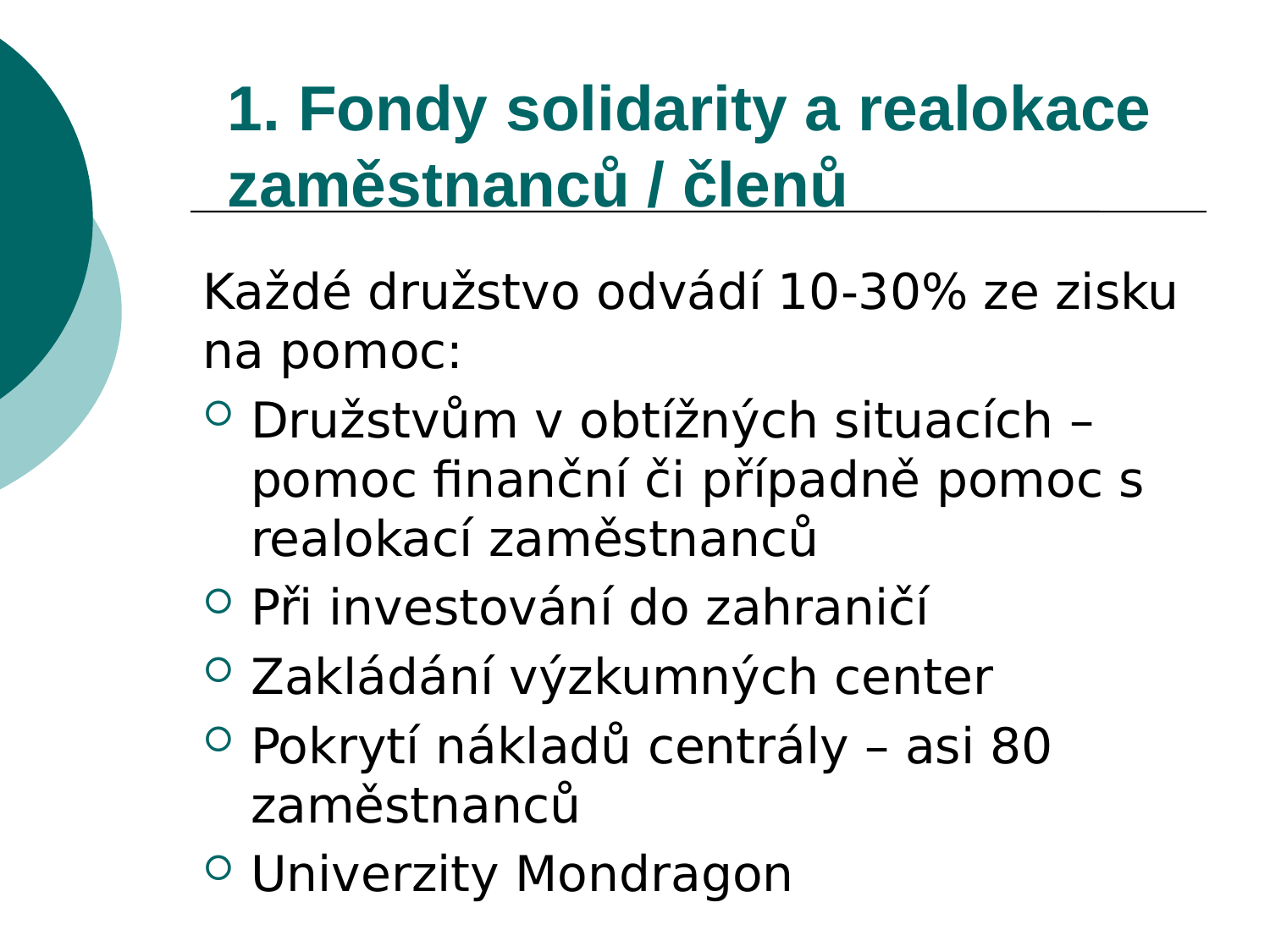

# 1. Fondy solidarity a realokace zaměstnanců / členů
Každé družstvo odvádí 10-30% ze zisku na pomoc:
Družstvům v obtížných situacích – pomoc finanční či případně pomoc s realokací zaměstnanců
Při investování do zahraničí
Zakládání výzkumných center
Pokrytí nákladů centrály – asi 80 zaměstnanců
Univerzity Mondragon